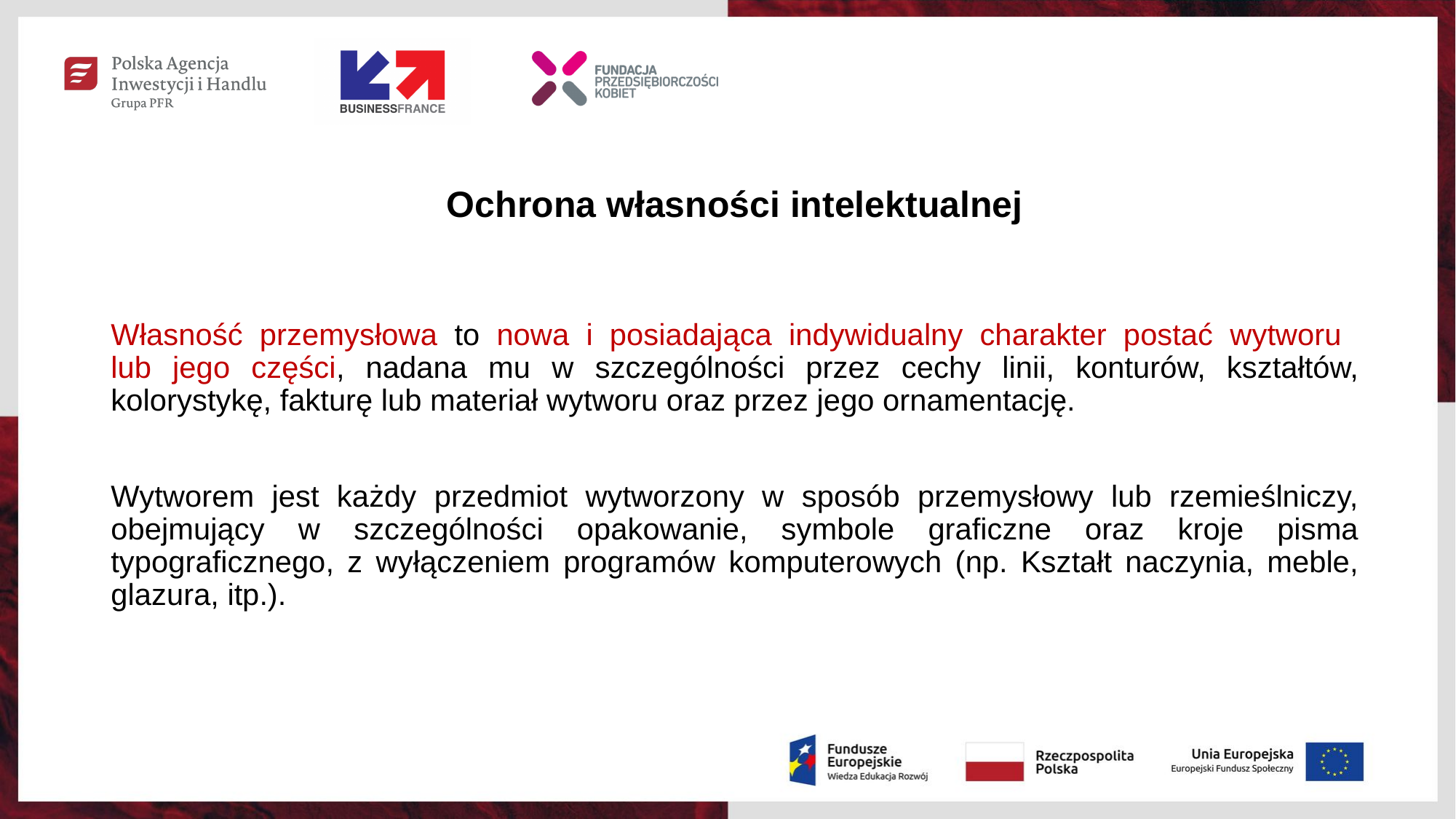

# Ochrona własności intelektualnej
Własność przemysłowa to nowa i posiadająca indywidualny charakter postać wytworu
lub jego części, nadana mu w szczególności przez cechy linii, konturów, kształtów, kolorystykę, fakturę lub materiał wytworu oraz przez jego ornamentację.

Wytworem jest każdy przedmiot wytworzony w sposób przemysłowy lub rzemieślniczy, obejmujący w szczególności opakowanie, symbole graficzne oraz kroje pisma typograficznego, z wyłączeniem programów komputerowych (np. Kształt naczynia, meble, glazura, itp.).